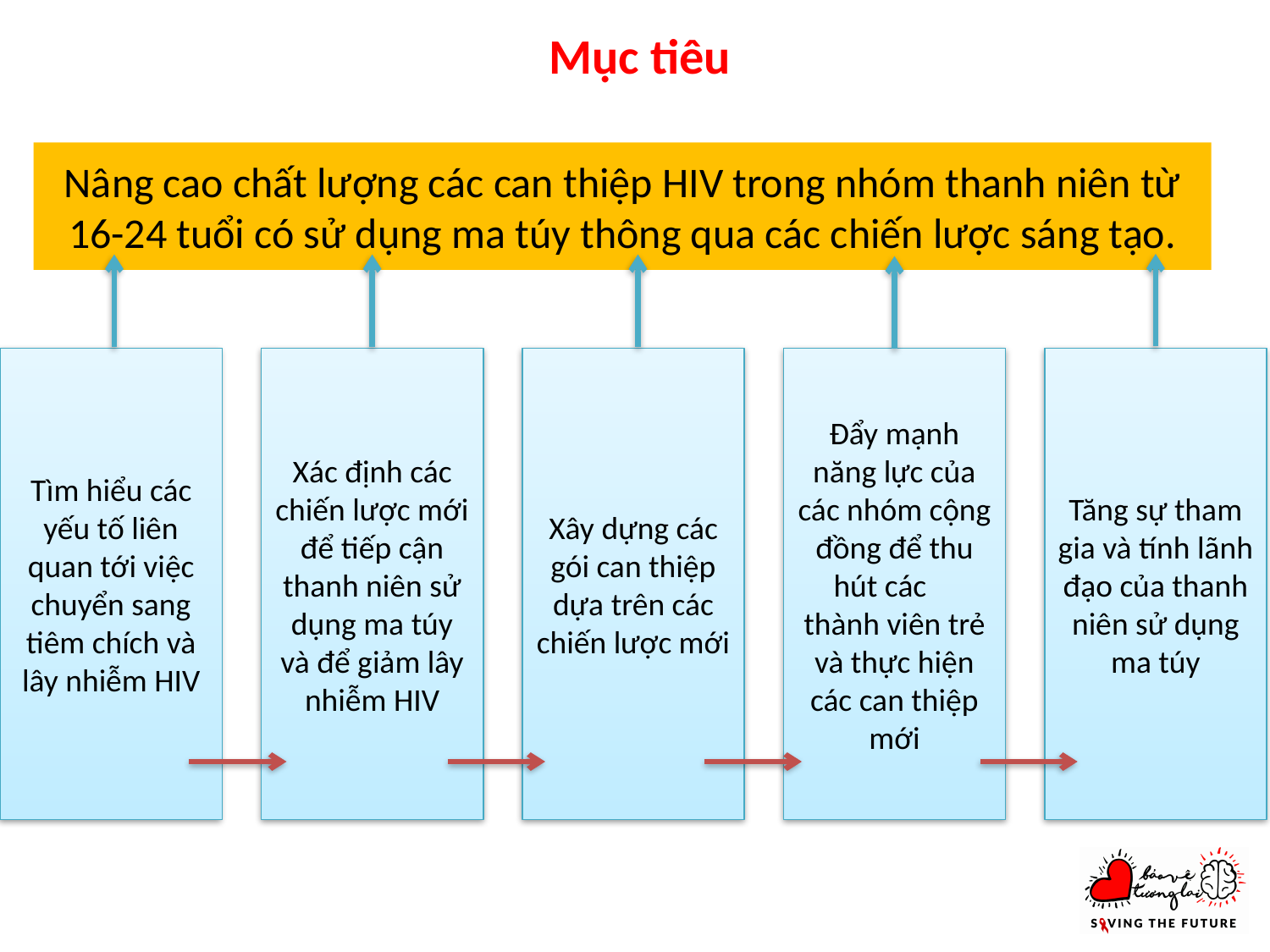

Mục tiêu
Nâng cao chất lượng các can thiệp HIV trong nhóm thanh niên từ 16-24 tuổi có sử dụng ma túy thông qua các chiến lược sáng tạo.
Tìm hiểu các yếu tố liên quan tới việc chuyển sang tiêm chích và lây nhiễm HIV
Xác định các chiến lược mới để tiếp cận thanh niên sử dụng ma túy và để giảm lây nhiễm HIV
Xây dựng các gói can thiệp dựa trên các chiến lược mới
Đẩy mạnh năng lực của các nhóm cộng đồng để thu hút các     thành viên trẻ và thực hiện các can thiệp mới
Tăng sự tham gia và tính lãnh đạo của thanh niên sử dụng ma túy